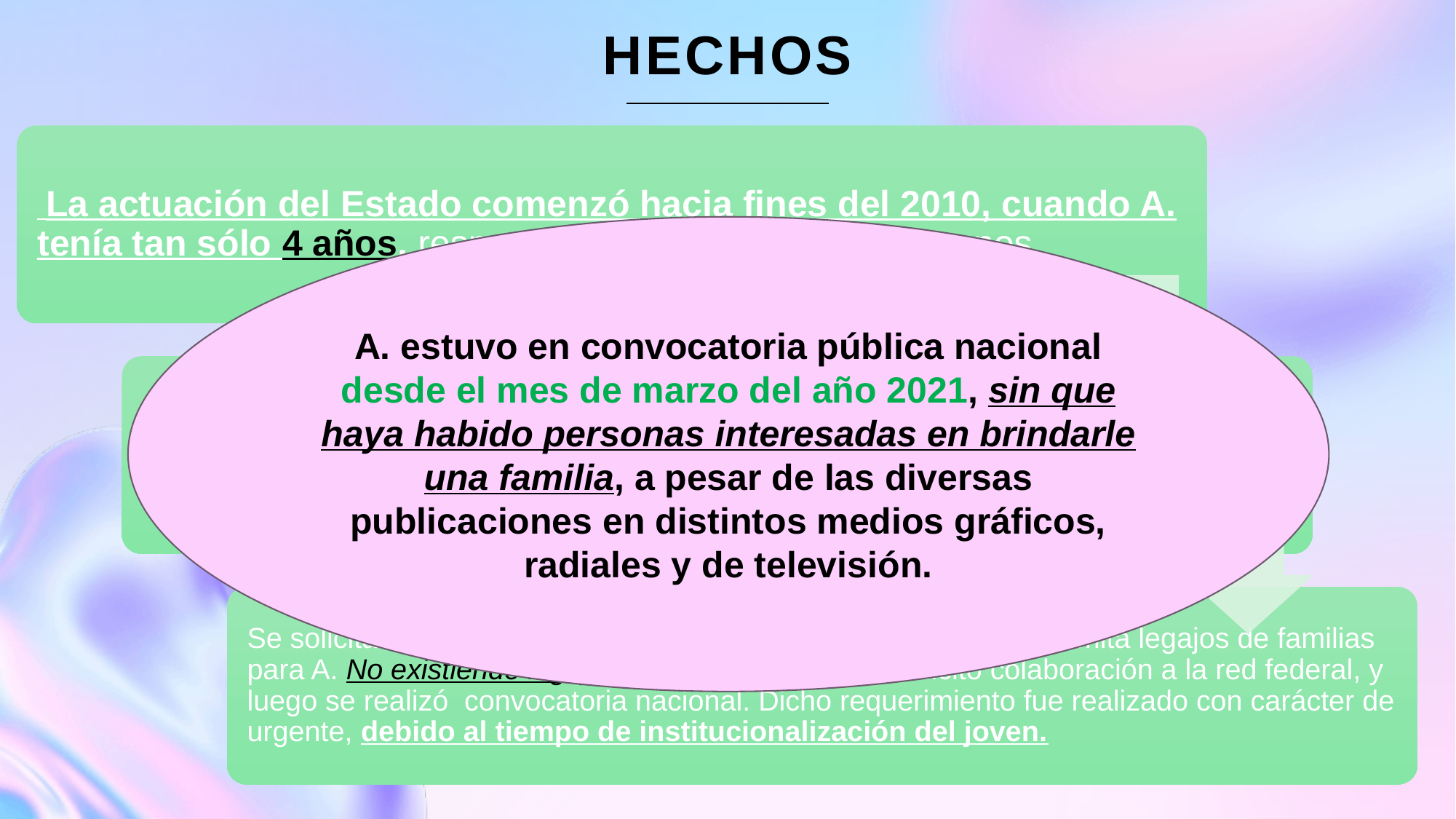

HECHOS
 La actuación del Estado comenzó hacia fines del 2010, cuando A. tenía tan sólo 4 años, respecto a todo el grupo de hermanos.
Se declara su situación de adoptabilidad con 14 años de edad. Apelada por la madre, Cámara confirma.
Se solicita a la Secretaría Tutelar de la Provincia de Salta, que remita legajos de familias para A. No existiendo legajos a nivel provincial, se solicitó colaboración a la red federal, y luego se realizó  convocatoria nacional. Dicho requerimiento fue realizado con carácter de urgente, debido al tiempo de institucionalización del joven.

A. estuvo en convocatoria pública nacional desde el mes de marzo del año 2021, sin que haya habido personas interesadas en brindarle una familia, a pesar de las diversas publicaciones en distintos medios gráficos, radiales y de televisión.
10